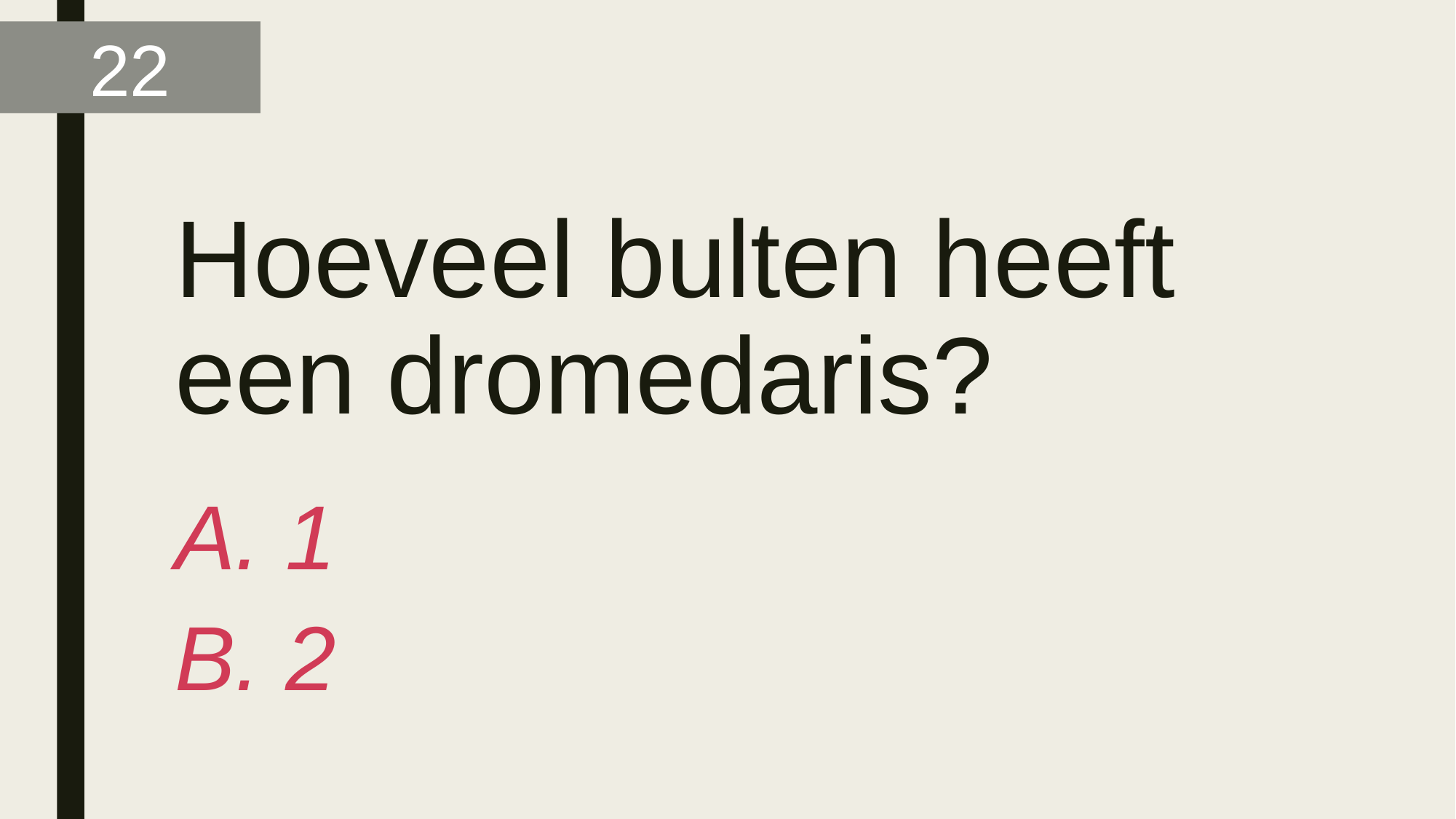

22
# Hoeveel bulten heeft een dromedaris?

 1
 2